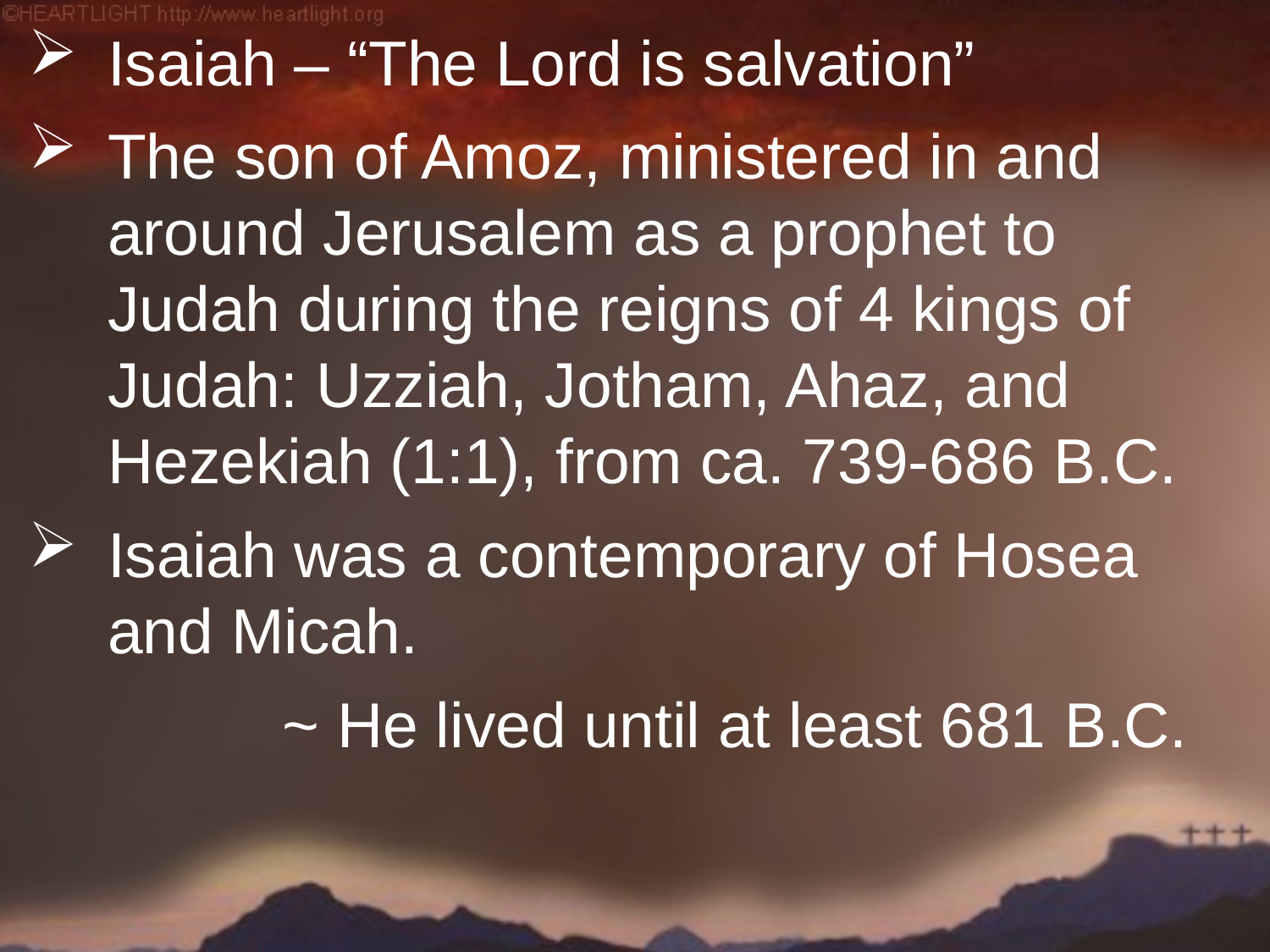

Isaiah – “The Lord is salvation”
The son of Amoz, ministered in and around Jerusalem as a prophet to Judah during the reigns of 4 kings of Judah: Uzziah, Jotham, Ahaz, and Hezekiah (1:1), from ca. 739-686 b.c.
Isaiah was a contemporary of Hosea and Micah.
		~ He lived until at least 681 b.c.